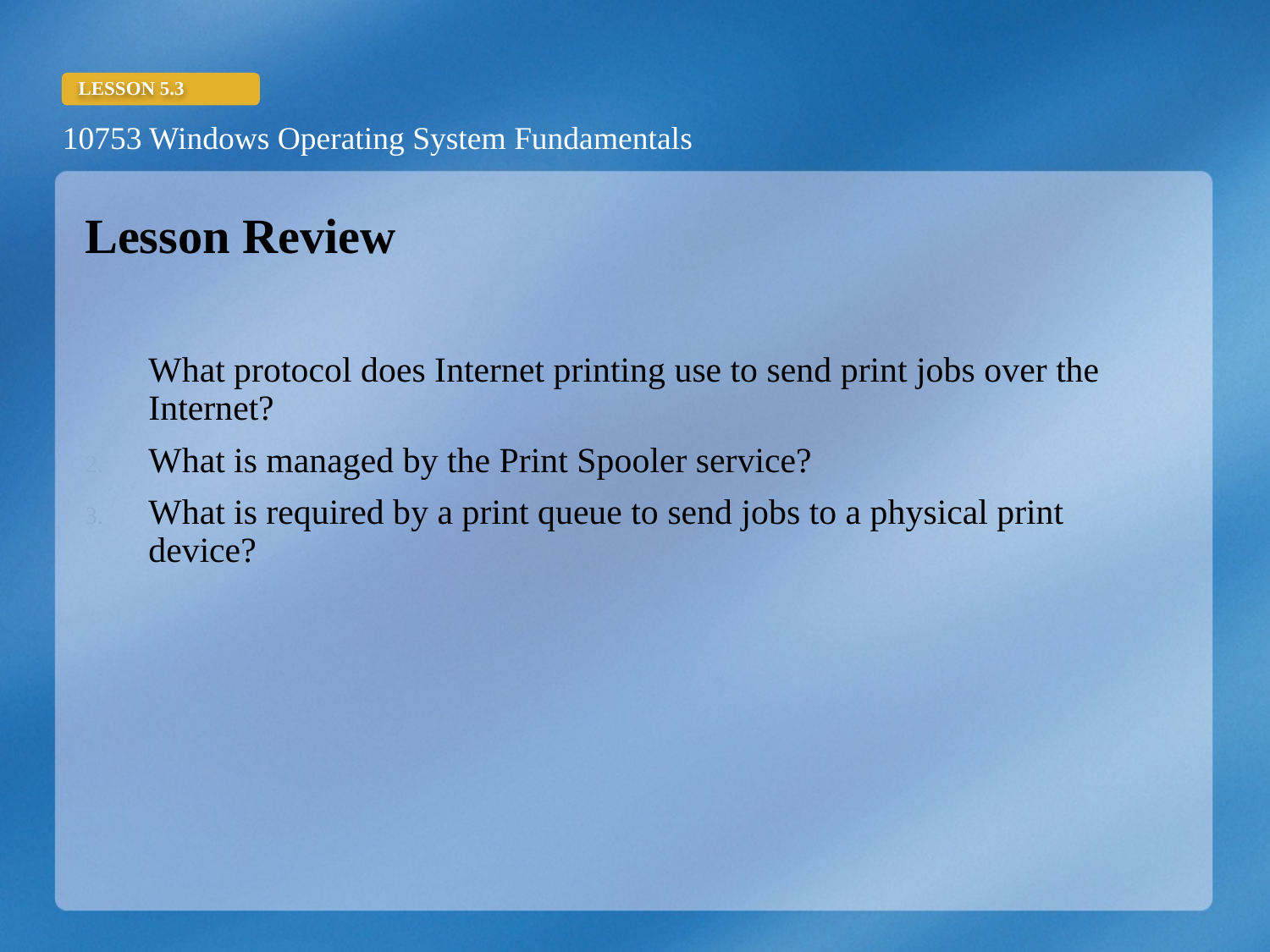

Lesson Review

What protocol does Internet printing use to send print jobs over the Internet?
What is managed by the Print Spooler service?
What is required by a print queue to send jobs to a physical print device?